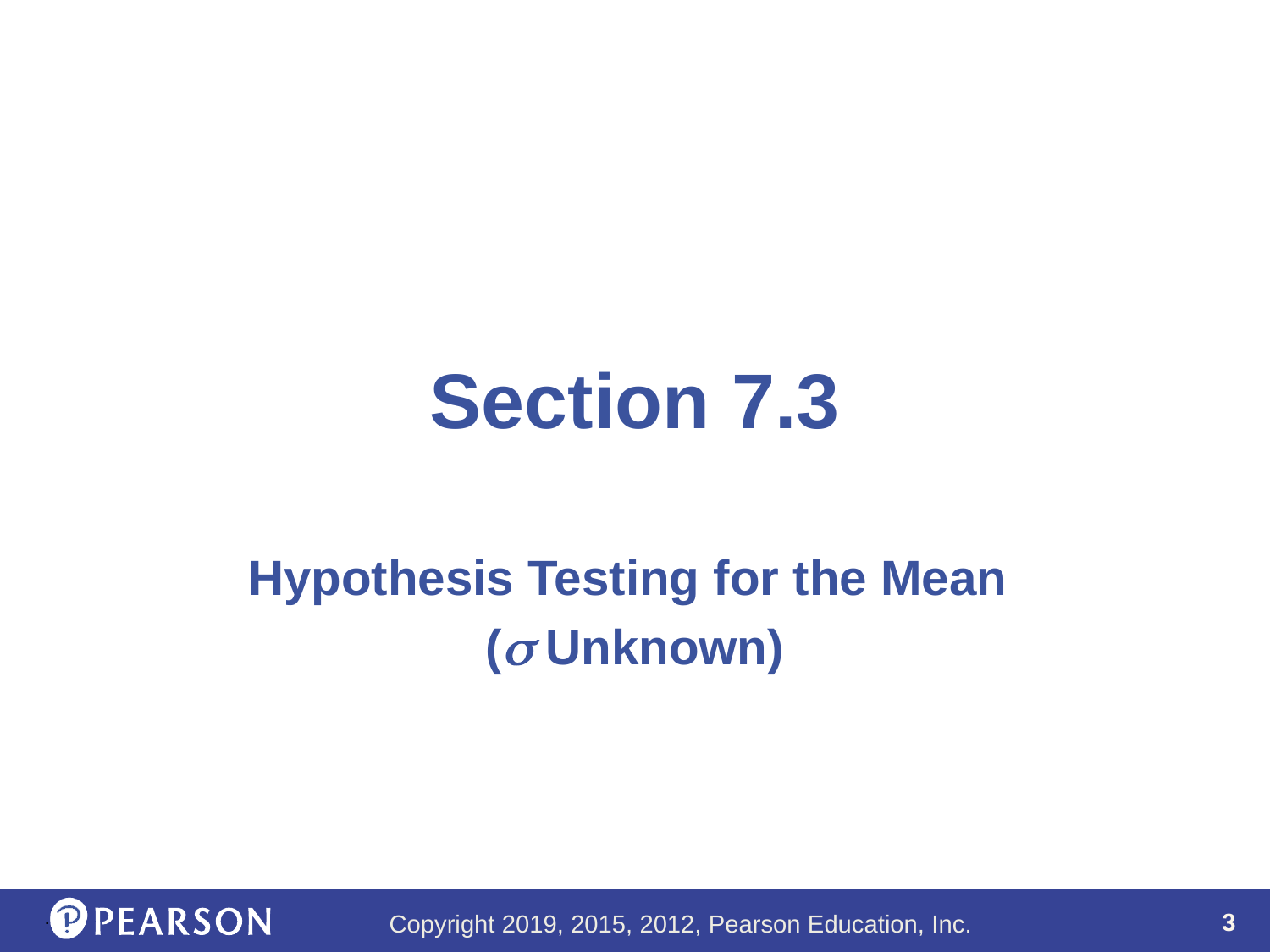

# Section 7.3
Hypothesis Testing for the Mean
(σ Unknown)
.